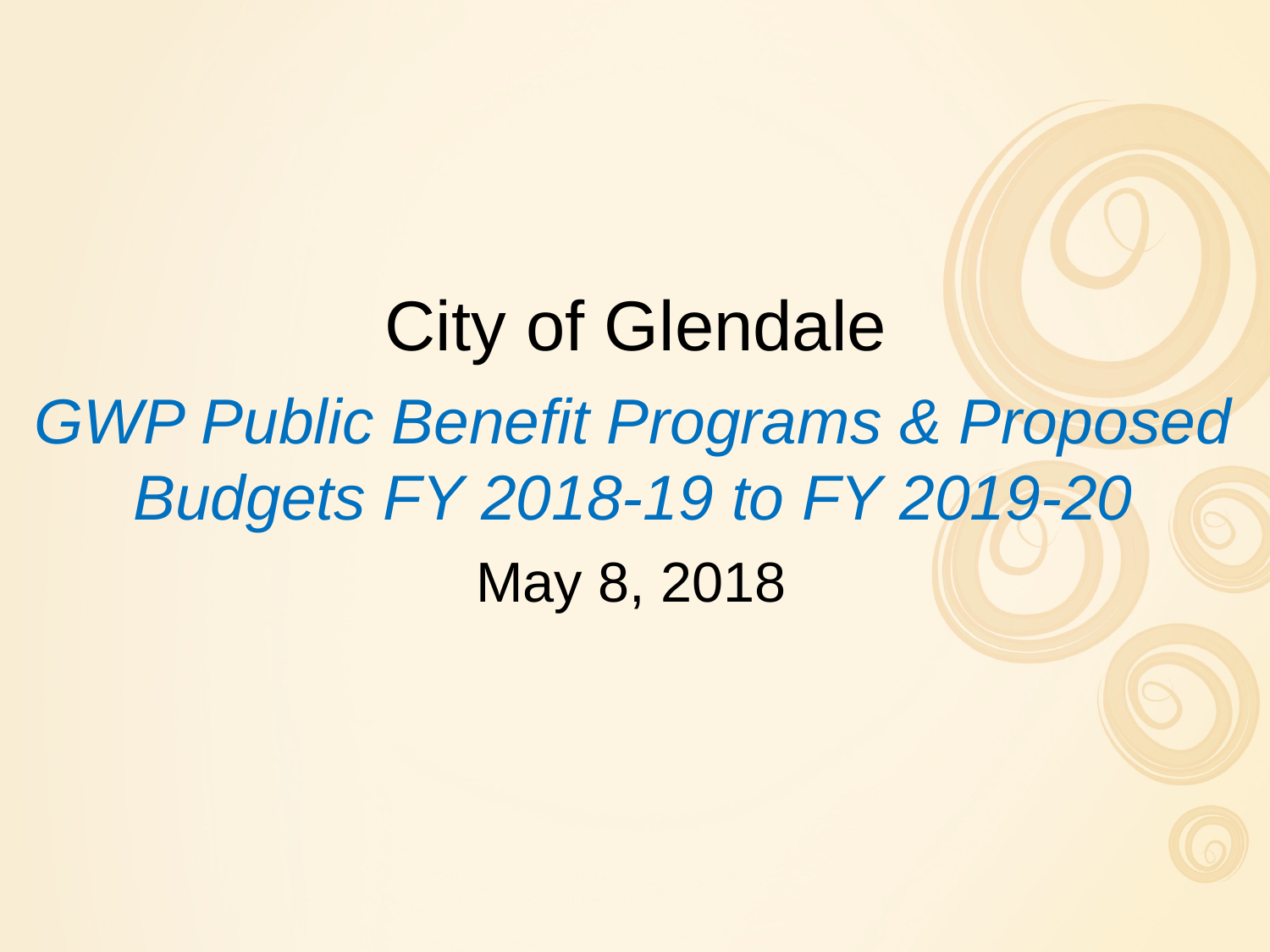

City of Glendale
GWP Public Benefit Programs & Proposed Budgets FY 2018-19 to FY 2019-20
May 8, 2018